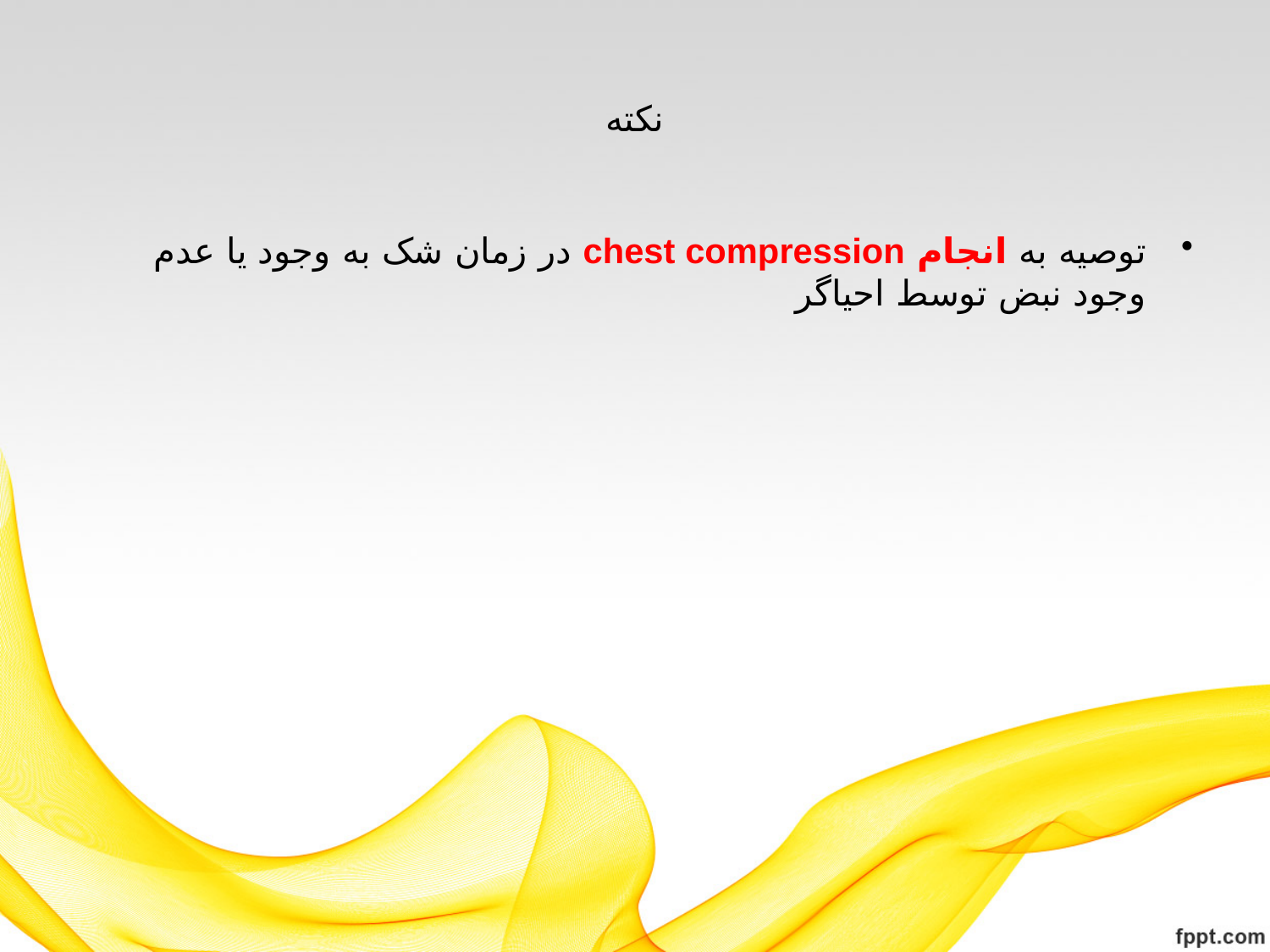

# نکته
توصیه به انجام chest compression در زمان شک به وجود یا عدم وجود نبض توسط احیاگر